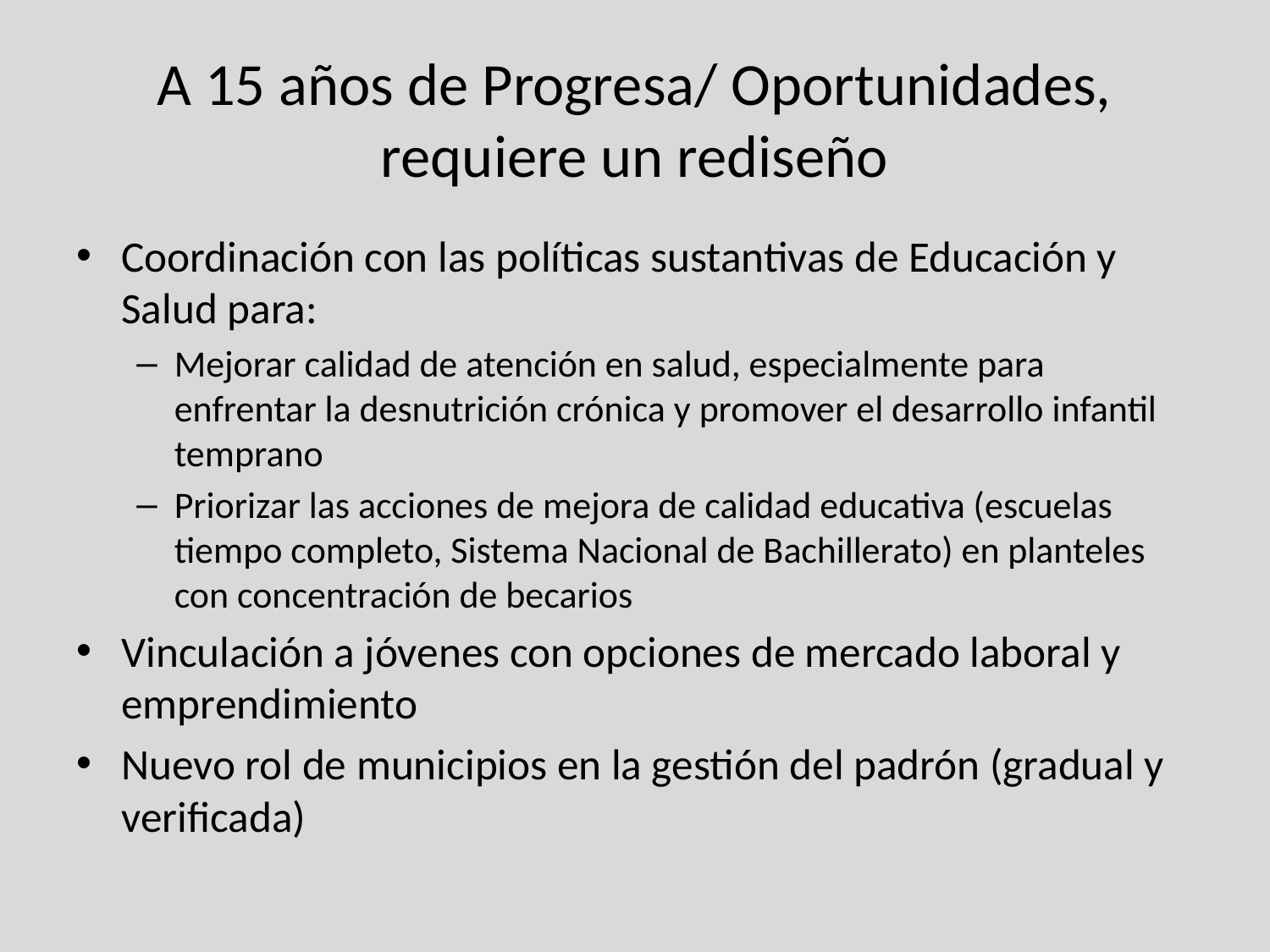

# A 15 años de Progresa/ Oportunidades, requiere un rediseño
Coordinación con las políticas sustantivas de Educación y Salud para:
Mejorar calidad de atención en salud, especialmente para enfrentar la desnutrición crónica y promover el desarrollo infantil temprano
Priorizar las acciones de mejora de calidad educativa (escuelas tiempo completo, Sistema Nacional de Bachillerato) en planteles con concentración de becarios
Vinculación a jóvenes con opciones de mercado laboral y emprendimiento
Nuevo rol de municipios en la gestión del padrón (gradual y verificada)